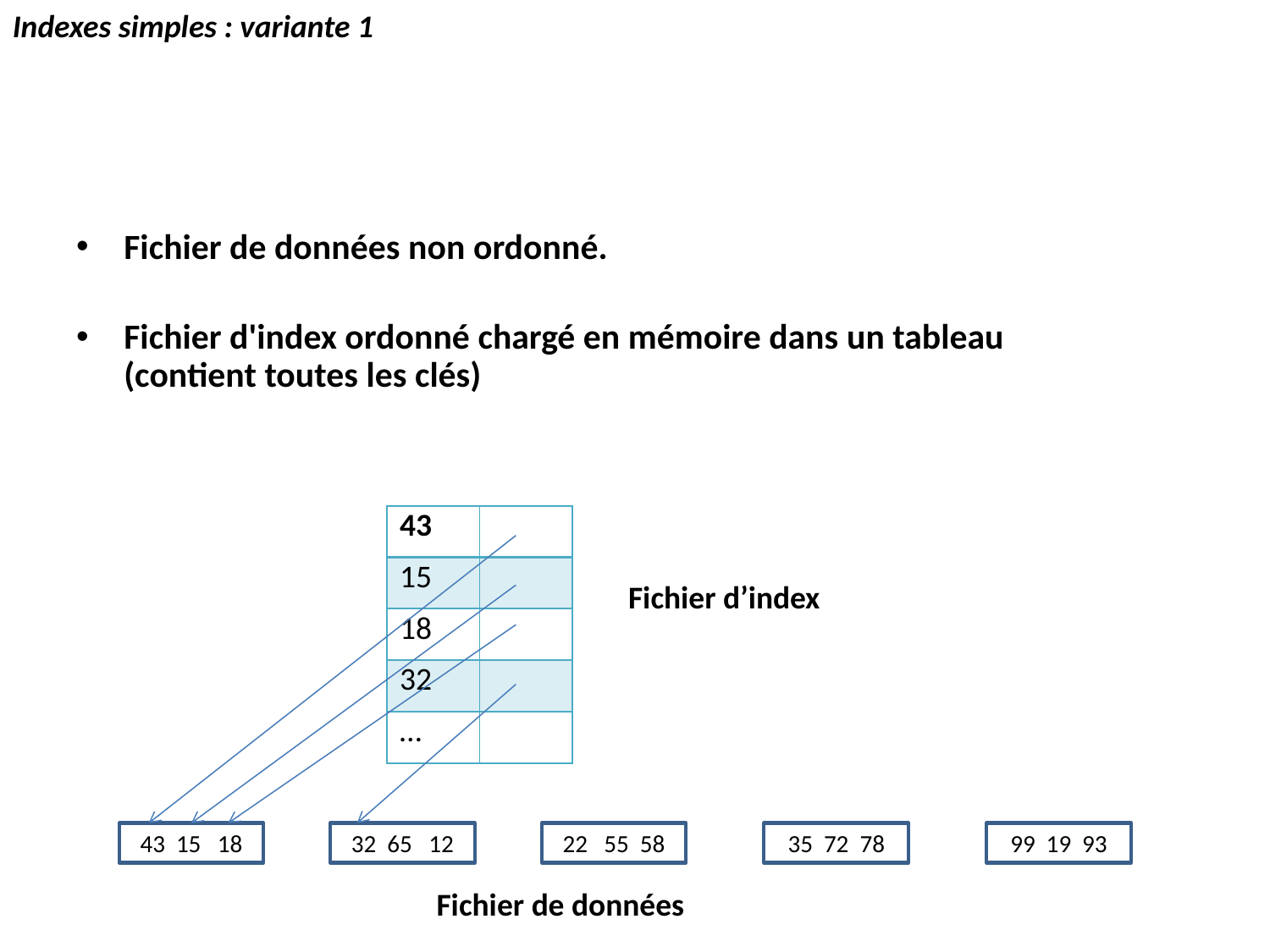

Indexes simples : variante 1
Fichier de données non ordonné.

Fichier d'index ordonné chargé en mémoire dans un tableau (contient toutes les clés)

| 43 |  |
| --- | --- |
| 15 |  |
| 18 |  |
| 32 |  |
| … |  |
Fichier d’index
43  15   18
32  65   12
22   55  58
35  72  78
99  19  93
Fichier de données